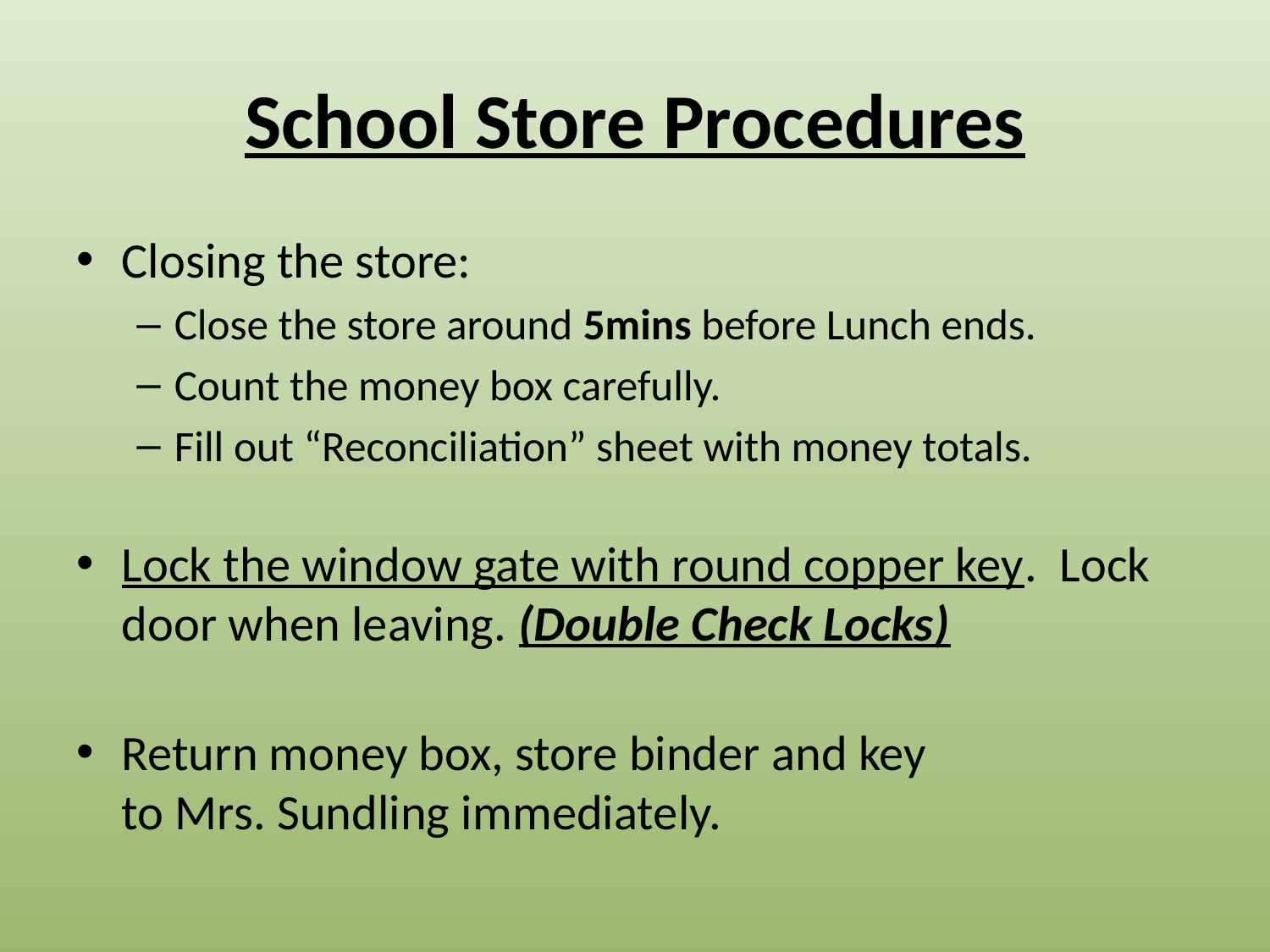

# School Store Procedures
Closing the store:
Close the store around 5mins before Lunch ends.
Count the money box carefully.
Fill out “Reconciliation” sheet with money totals.
Lock the window gate with round copper key.  Lock door when leaving. (Double Check Locks)
Return money box, store binder and key
to Mrs. Sundling immediately.